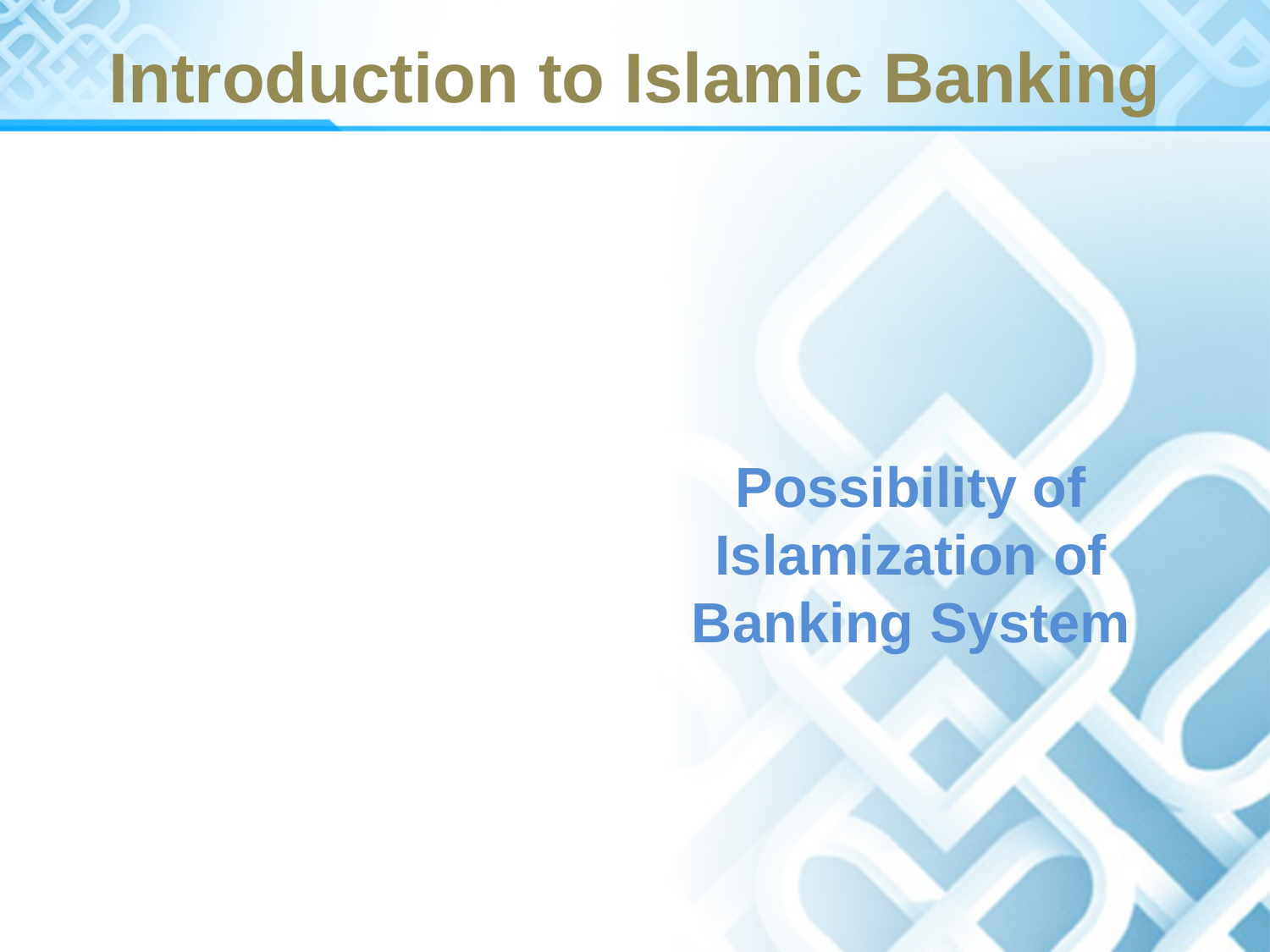

# Introduction to Islamic Banking
Possibility of Islamization of Banking System